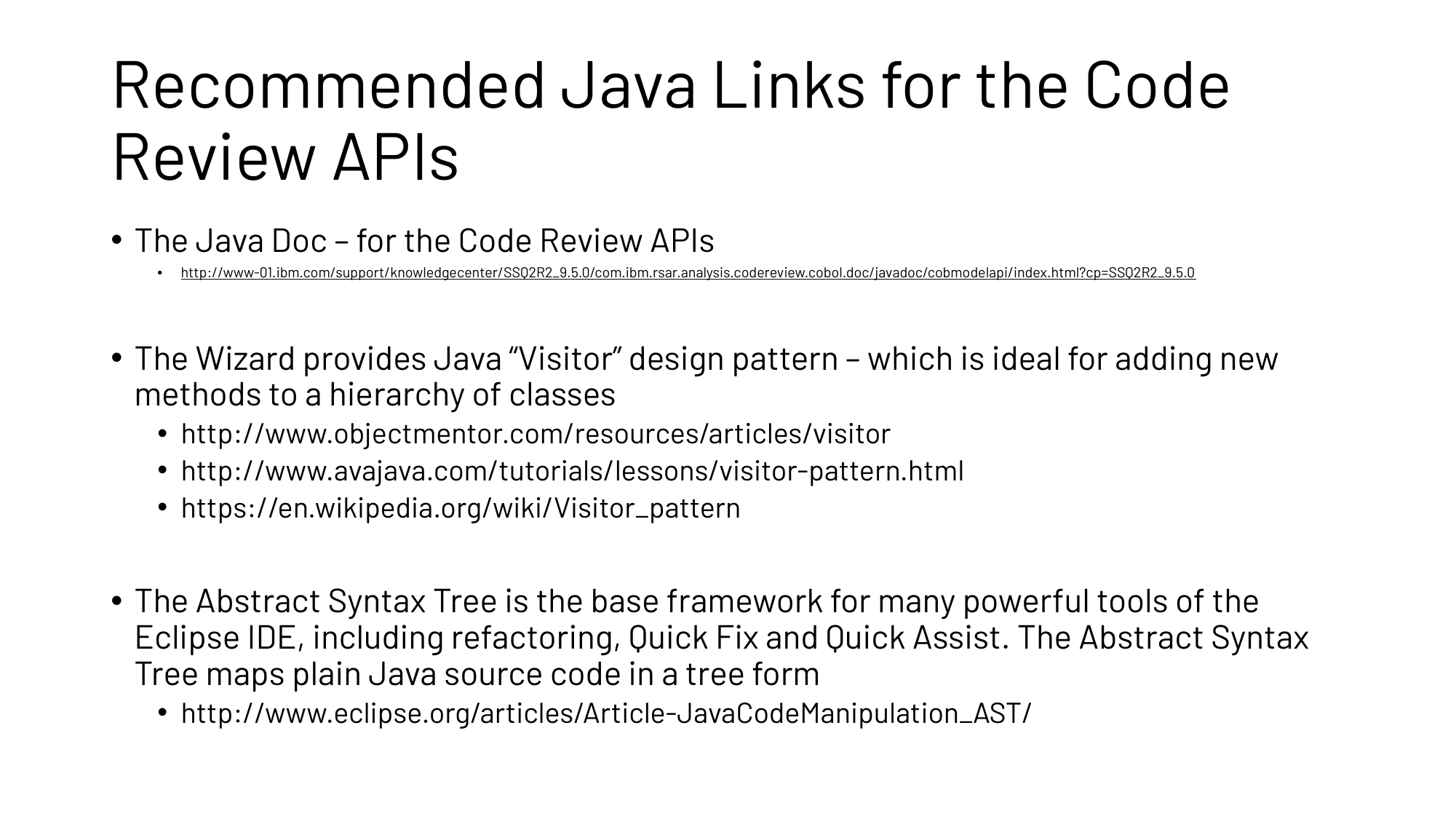

# Recommended Java Links for the Code Review APIs
The Java Doc – for the Code Review APIs
http://www-01.ibm.com/support/knowledgecenter/SSQ2R2_9.5.0/com.ibm.rsar.analysis.codereview.cobol.doc/javadoc/cobmodelapi/index.html?cp=SSQ2R2_9.5.0

The Wizard provides Java “Visitor” design pattern – which is ideal for adding new methods to a hierarchy of classes
http://www.objectmentor.com/resources/articles/visitor
http://www.avajava.com/tutorials/lessons/visitor-pattern.html
https://en.wikipedia.org/wiki/Visitor_pattern

The Abstract Syntax Tree is the base framework for many powerful tools of the Eclipse IDE, including refactoring, Quick Fix and Quick Assist. The Abstract Syntax Tree maps plain Java source code in a tree form
http://www.eclipse.org/articles/Article-JavaCodeManipulation_AST/